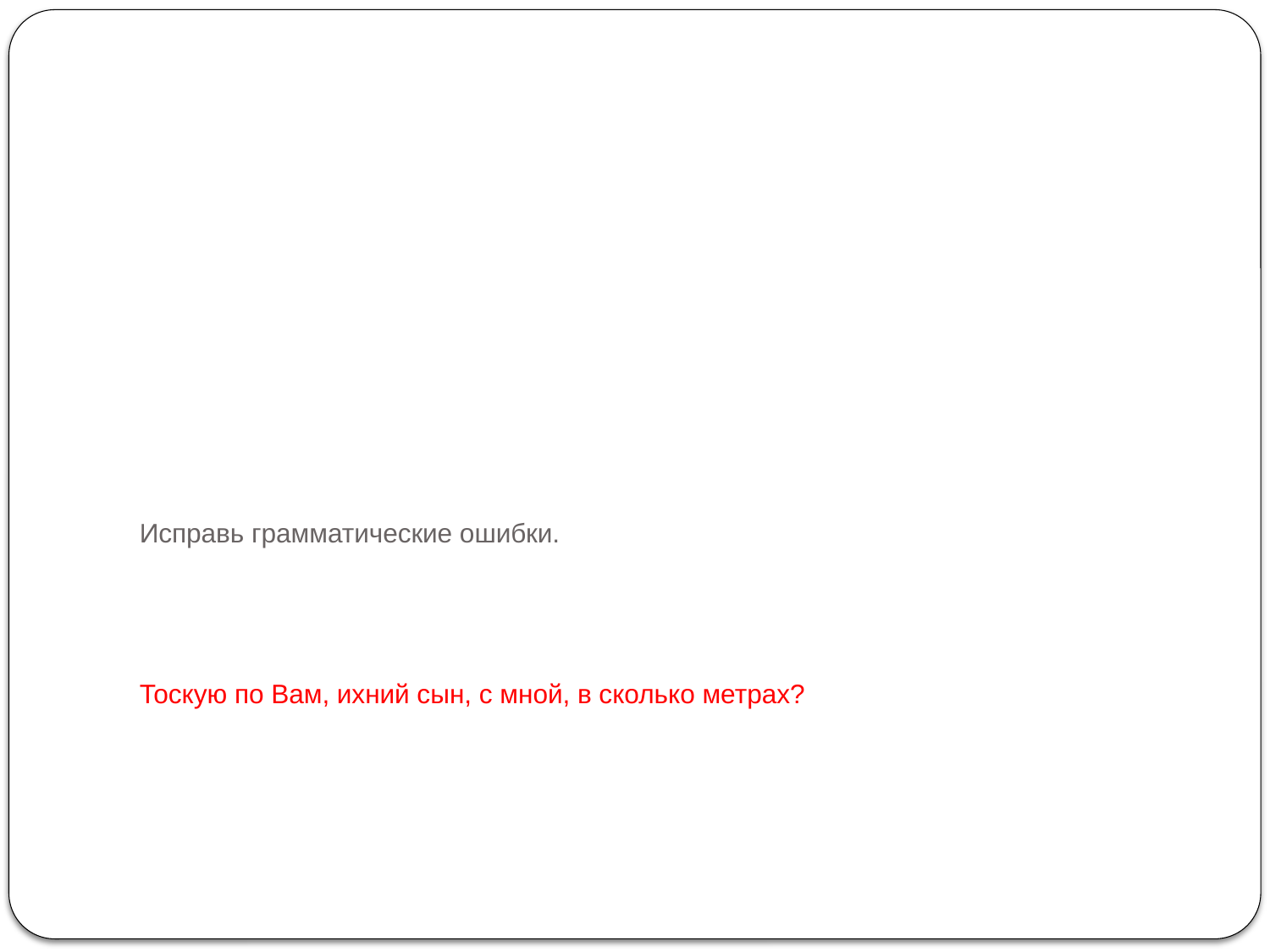

# Исправь грамматические ошибки. Тоскую по Вам, ихний сын, с мной, в сколько метрах?